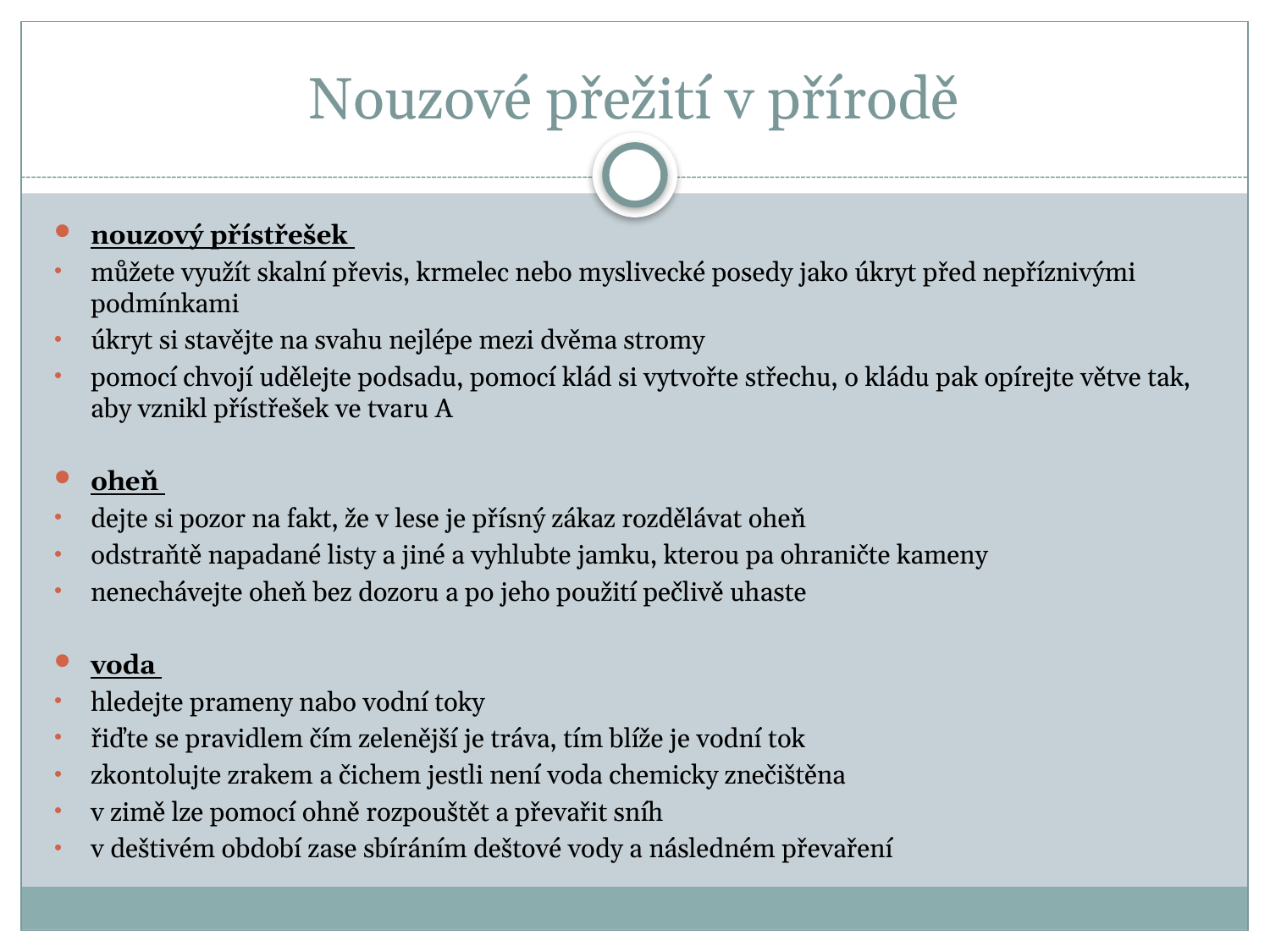

# Nouzové přežití v přírodě
nouzový přístřešek
můžete využít skalní převis, krmelec nebo myslivecké posedy jako úkryt před nepříznivými podmínkami
úkryt si stavějte na svahu nejlépe mezi dvěma stromy
pomocí chvojí udělejte podsadu, pomocí klád si vytvořte střechu, o kládu pak opírejte větve tak, aby vznikl přístřešek ve tvaru A

oheň
dejte si pozor na fakt, že v lese je přísný zákaz rozdělávat oheň
odstraňtě napadané listy a jiné a vyhlubte jamku, kterou pa ohraničte kameny
nenechávejte oheň bez dozoru a po jeho použití pečlivě uhaste

voda
hledejte prameny nabo vodní toky
řiďte se pravidlem čím zelenější je tráva, tím blíže je vodní tok
zkontolujte zrakem a čichem jestli není voda chemicky znečištěna
v zimě lze pomocí ohně rozpouštět a převařit sníh
v deštivém období zase sbíráním deštové vody a následném převaření